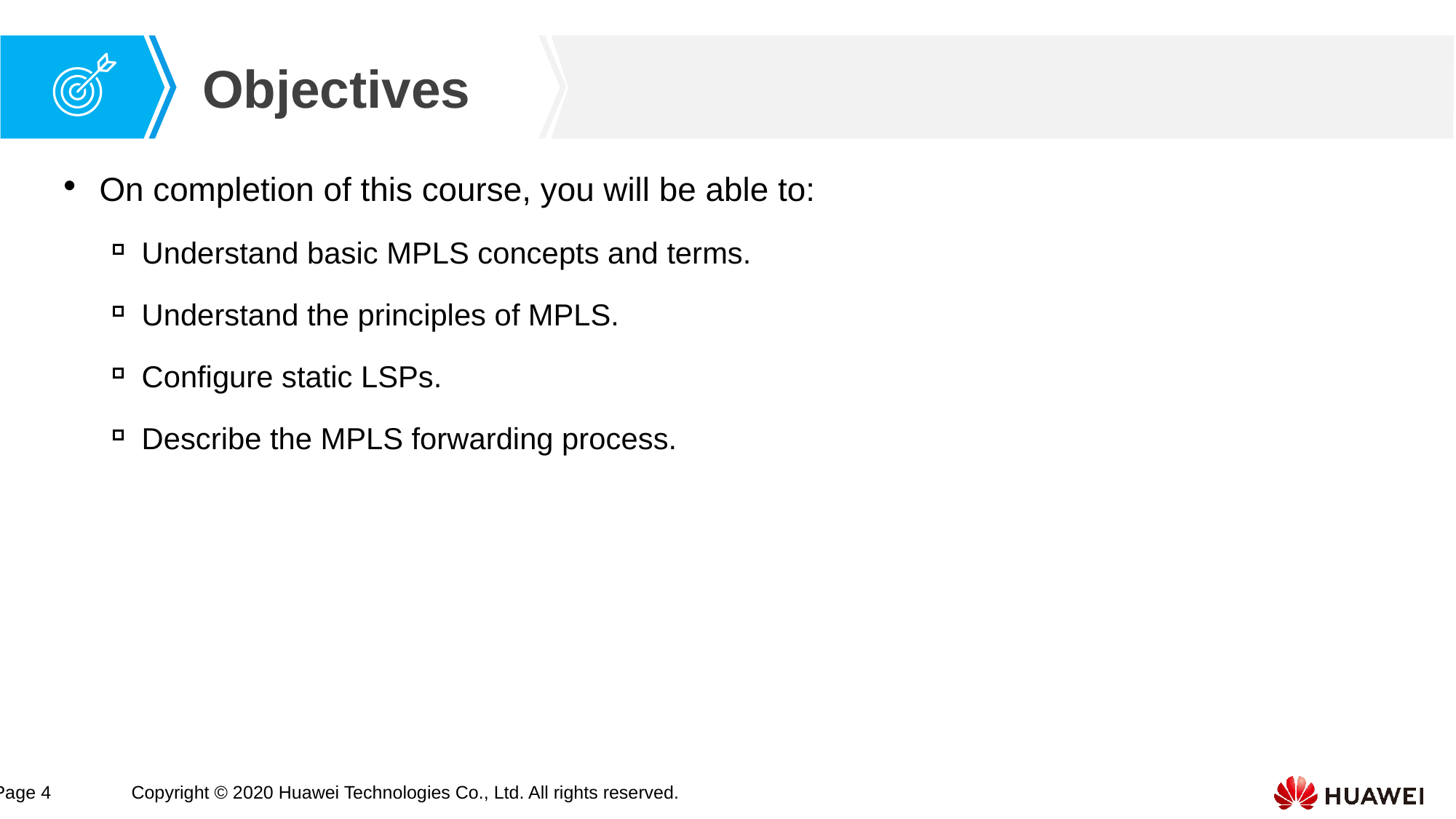

On completion of this course, you will be able to:
Understand basic MPLS concepts and terms.
Understand the principles of MPLS.
Configure static LSPs.
Describe the MPLS forwarding process.